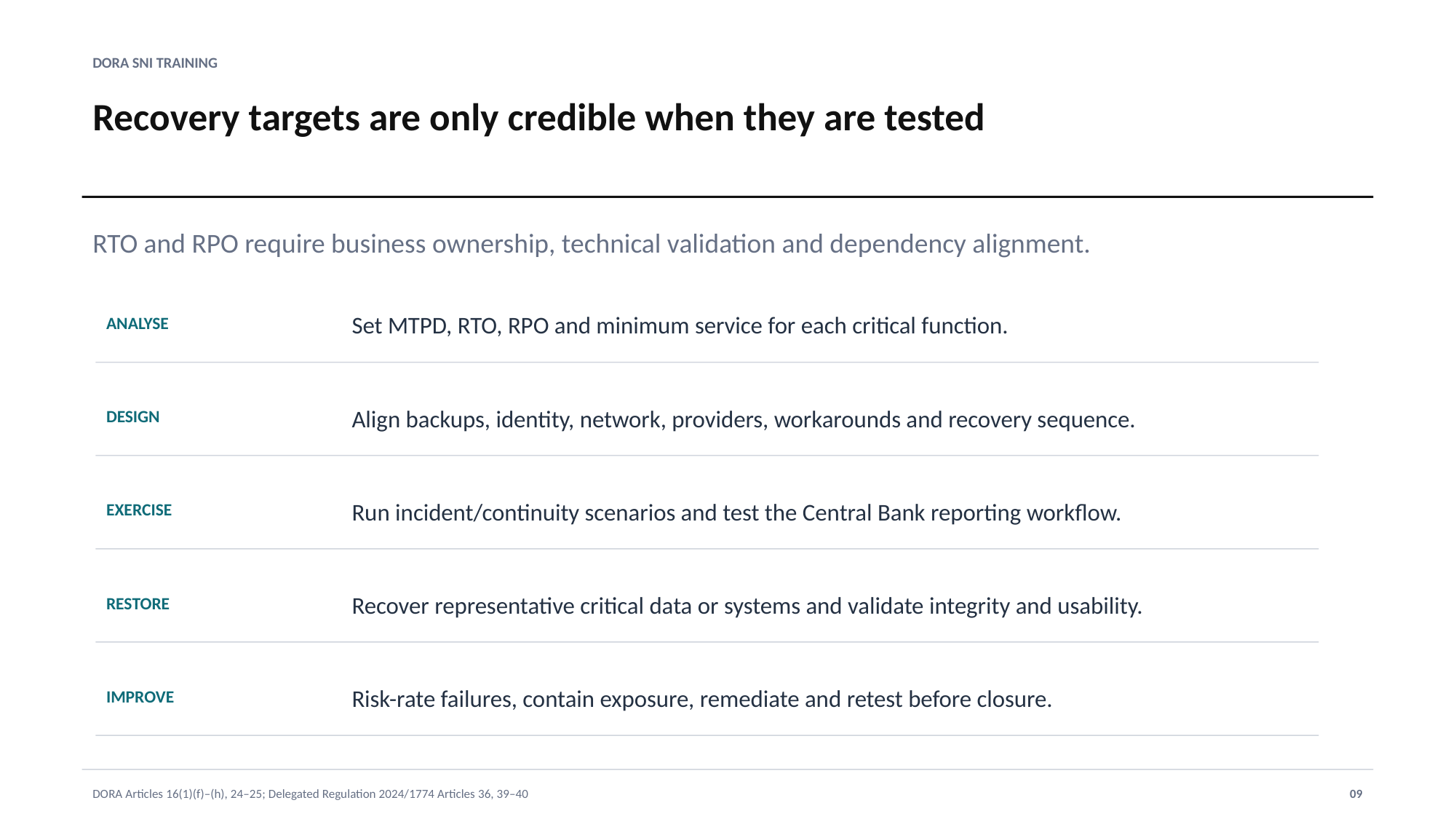

DORA SNI TRAINING
Recovery targets are only credible when they are tested

RTO and RPO require business ownership, technical validation and dependency alignment.
Set MTPD, RTO, RPO and minimum service for each critical function.
ANALYSE

Align backups, identity, network, providers, workarounds and recovery sequence.
DESIGN

Run incident/continuity scenarios and test the Central Bank reporting workflow.
EXERCISE

Recover representative critical data or systems and validate integrity and usability.
RESTORE

Risk-rate failures, contain exposure, remediate and retest before closure.
IMPROVE

DORA Articles 16(1)(f)–(h), 24–25; Delegated Regulation 2024/1774 Articles 36, 39–40
09